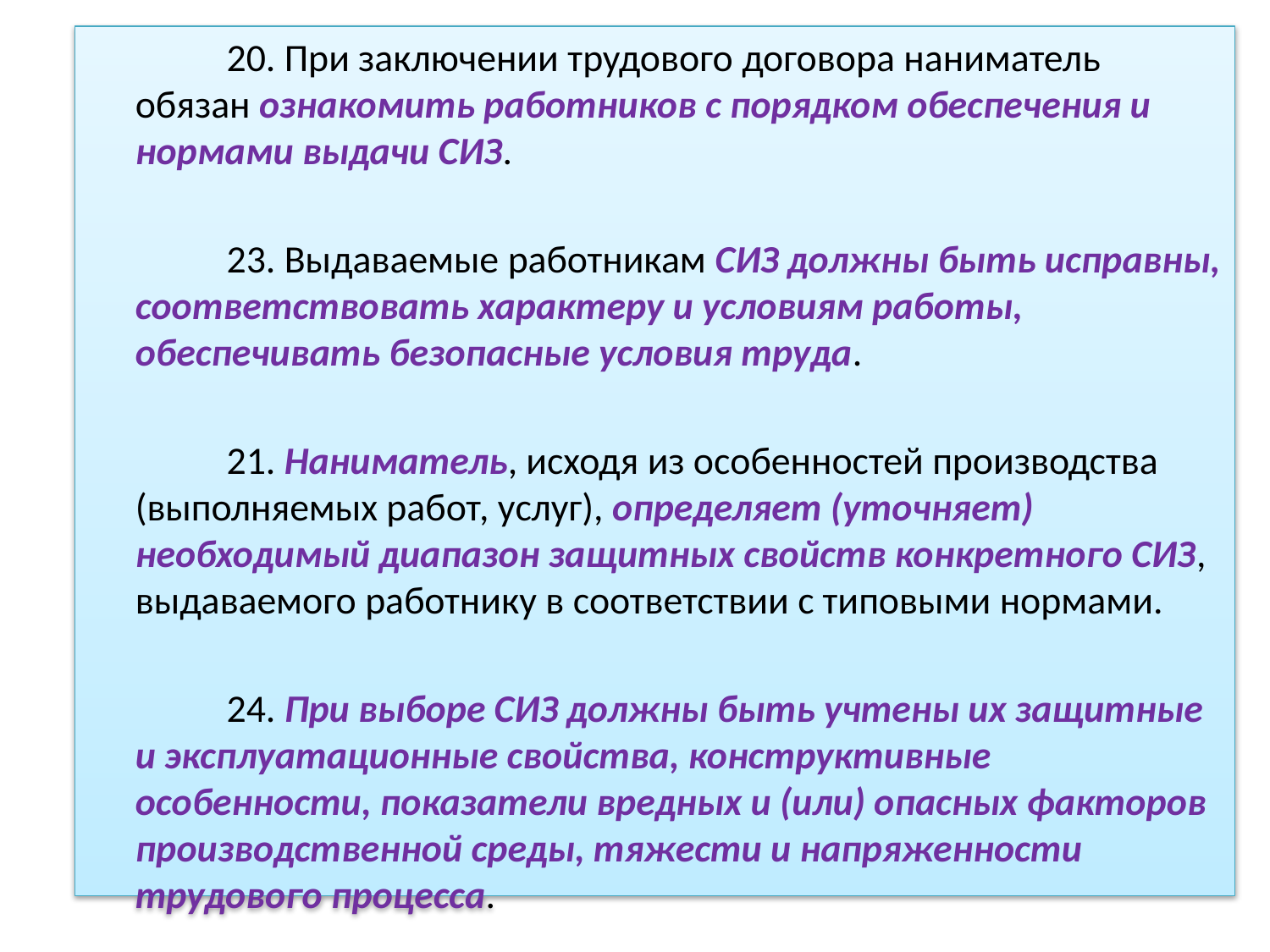

20. При заключении трудового договора наниматель обязан ознакомить работников с порядком обеспечения и нормами выдачи СИЗ.

                23. Выдаваемые работникам СИЗ должны быть исправны, соответствовать характеру и условиям работы, обеспечивать безопасные условия труда.

                21. Наниматель, исходя из особенностей производства (выполняемых работ, услуг), определяет (уточняет) необходимый диапазон защитных свойств конкретного СИЗ, выдаваемого работнику в соответствии с типовыми нормами.

                24. При выборе СИЗ должны быть учтены их защитные и эксплуатационные свойства, конструктивные особенности, показатели вредных и (или) опасных факторов производственной среды, тяжести и напряженности трудового процесса.